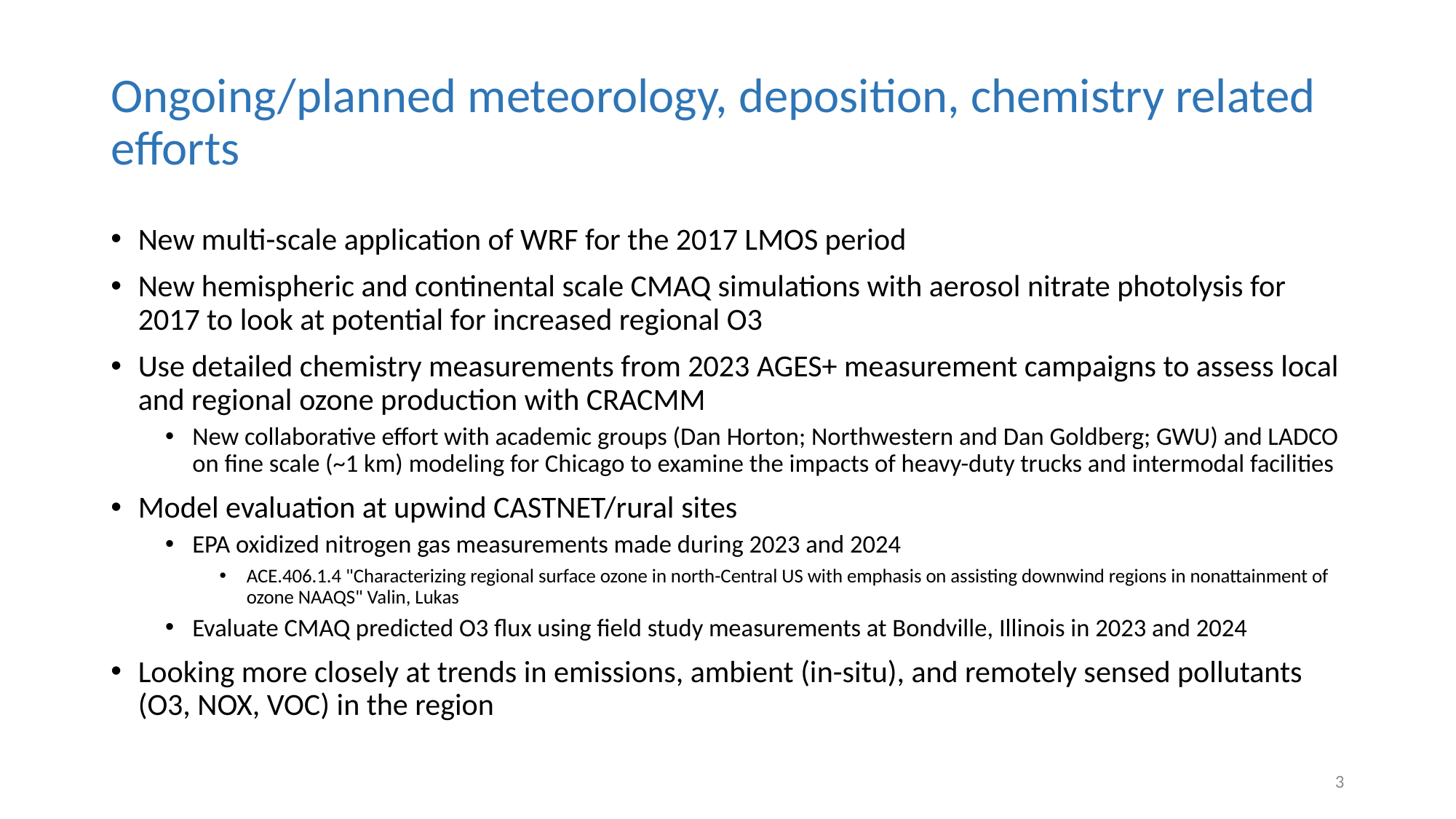

# Ongoing/planned meteorology, deposition, chemistry related efforts
New multi-scale application of WRF for the 2017 LMOS period
New hemispheric and continental scale CMAQ simulations with aerosol nitrate photolysis for 2017 to look at potential for increased regional O3
Use detailed chemistry measurements from 2023 AGES+ measurement campaigns to assess local and regional ozone production with CRACMM
New collaborative effort with academic groups (Dan Horton; Northwestern and Dan Goldberg; GWU) and LADCO on fine scale (~1 km) modeling for Chicago to examine the impacts of heavy-duty trucks and intermodal facilities
Model evaluation at upwind CASTNET/rural sites
EPA oxidized nitrogen gas measurements made during 2023 and 2024
ACE.406.1.4 "Characterizing regional surface ozone in north-Central US with emphasis on assisting downwind regions in nonattainment of ozone NAAQS" Valin, Lukas
Evaluate CMAQ predicted O3 flux using field study measurements at Bondville, Illinois in 2023 and 2024
Looking more closely at trends in emissions, ambient (in-situ), and remotely sensed pollutants (O3, NOX, VOC) in the region

3